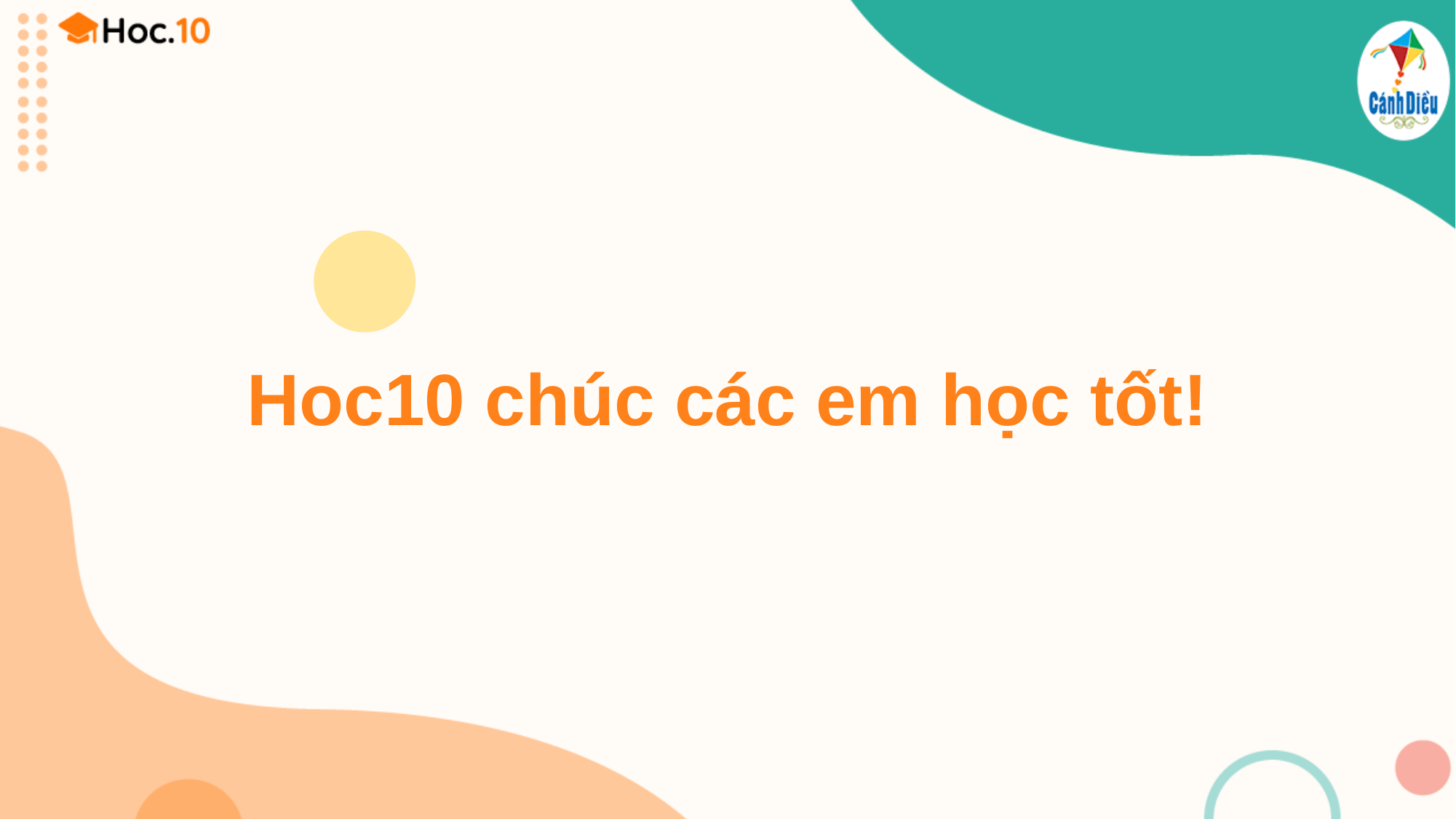

# Hoc10 chúc các em học tốt!